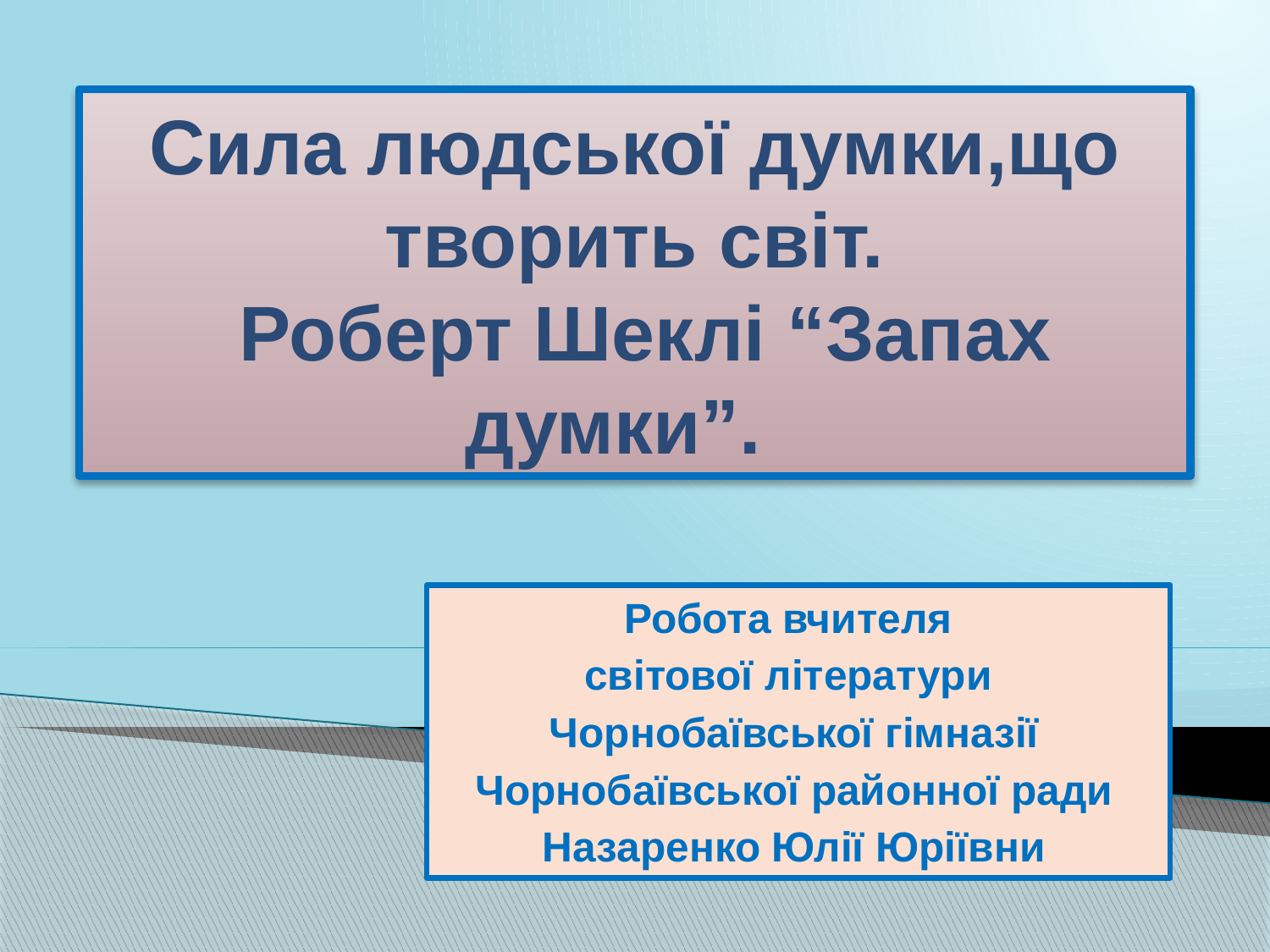

# Сила людської думки,що творить світ. Роберт Шеклі “Запах думки”.
Робота вчителя
світової літератури
Чорнобаївської гімназії
Чорнобаївської районної ради
Назаренко Юлії Юріївни